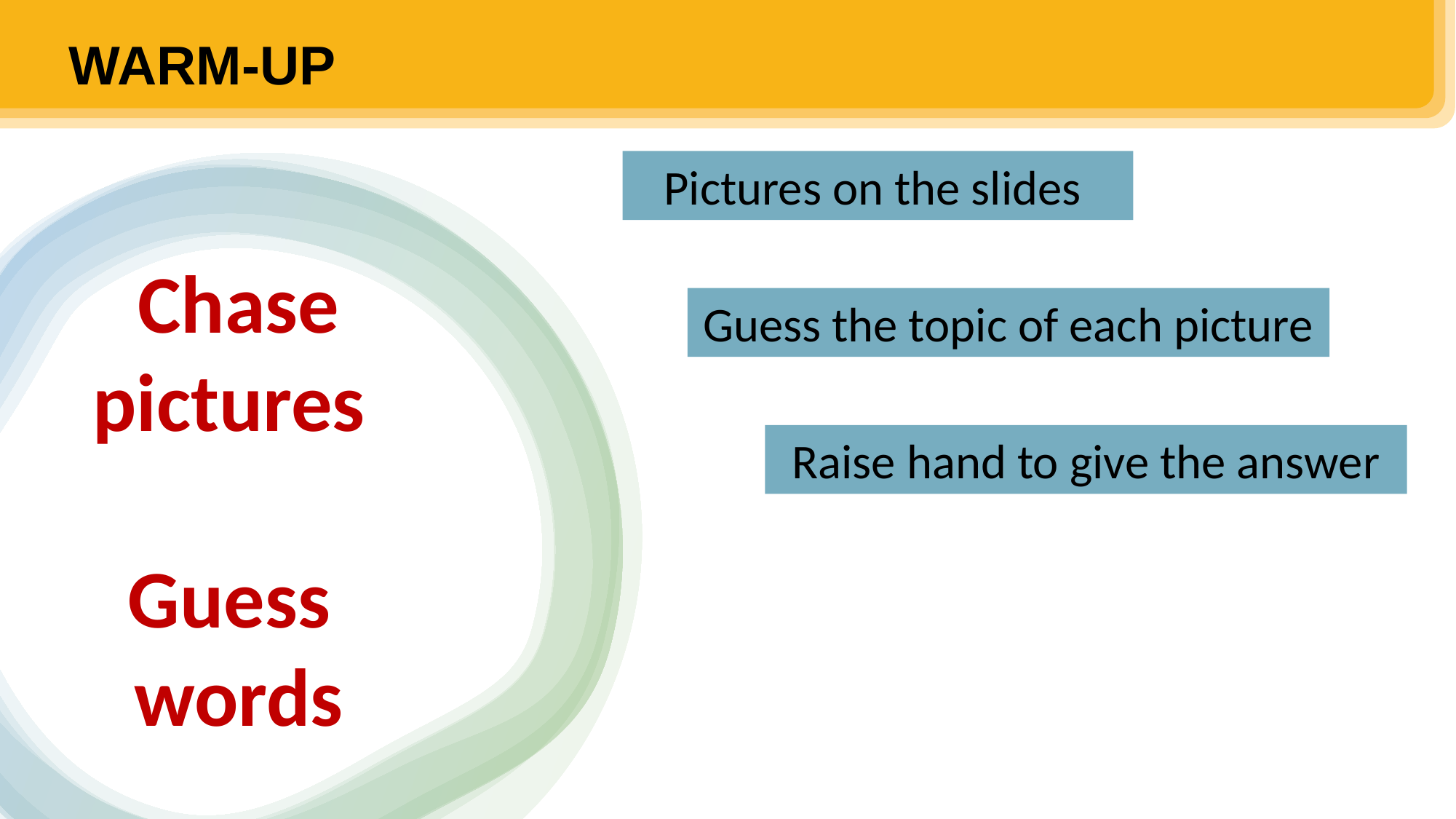

WARM-UP

Pictures on the slides

Chase pictures

Guess
words
Guess the topic of each picture
Raise hand to give the answer